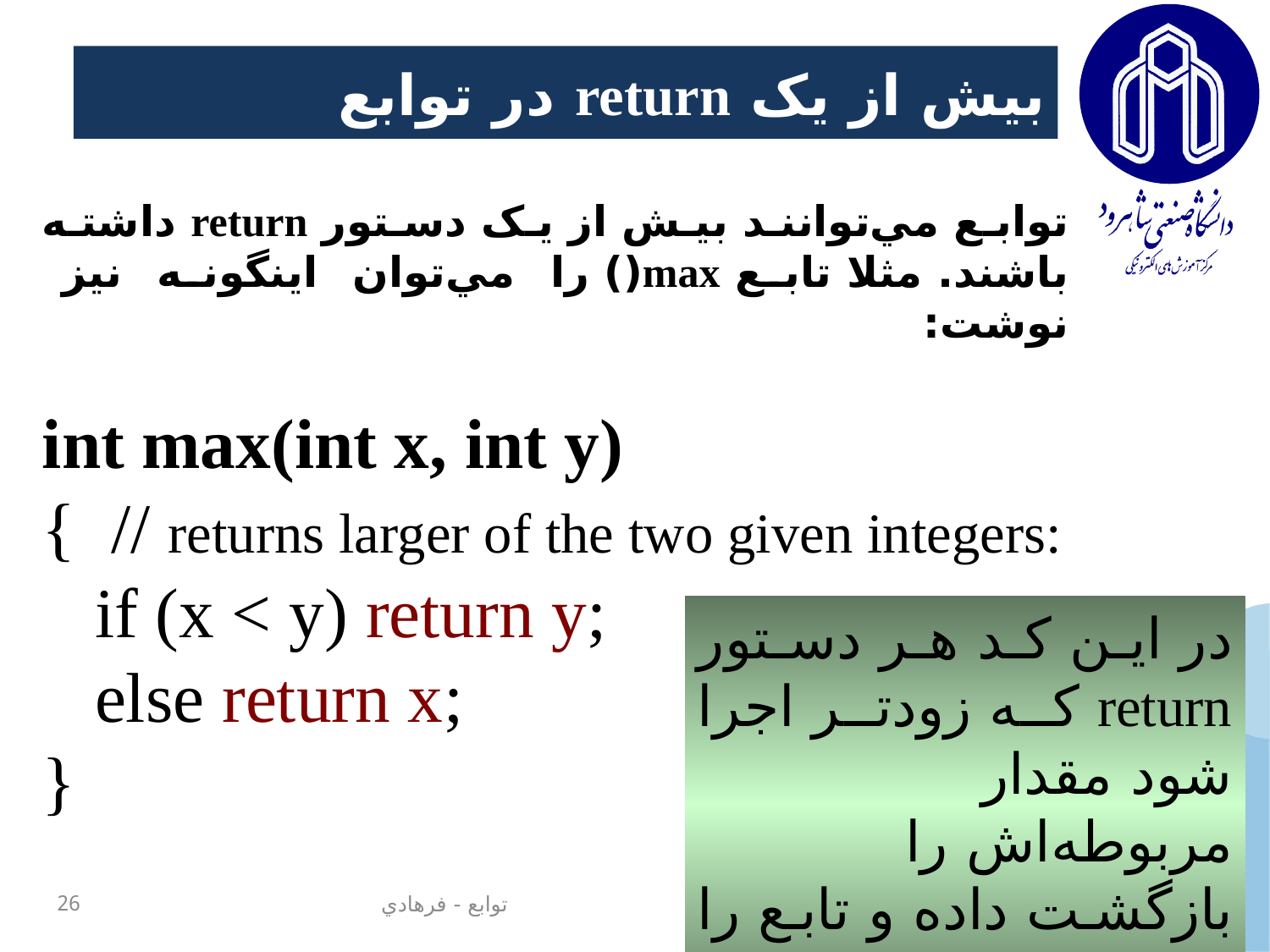

# بيش از يک return در توابع
توابع مي‌توانند بيش از يک دستور return داشته باشند. مثلا تابع max() را مي‌توان اينگونه نيز نوشت:

int max(int x, int y)
{  // returns larger of the two given integers:
   if (x < y) return y;
   else return x;
}
در اين کد هر دستور return که زودتر اجرا شود مقدار مربوطه‌اش را بازگشت داده و تابع را خاتمه مي‌دهد.
26
توابع - فرهادي